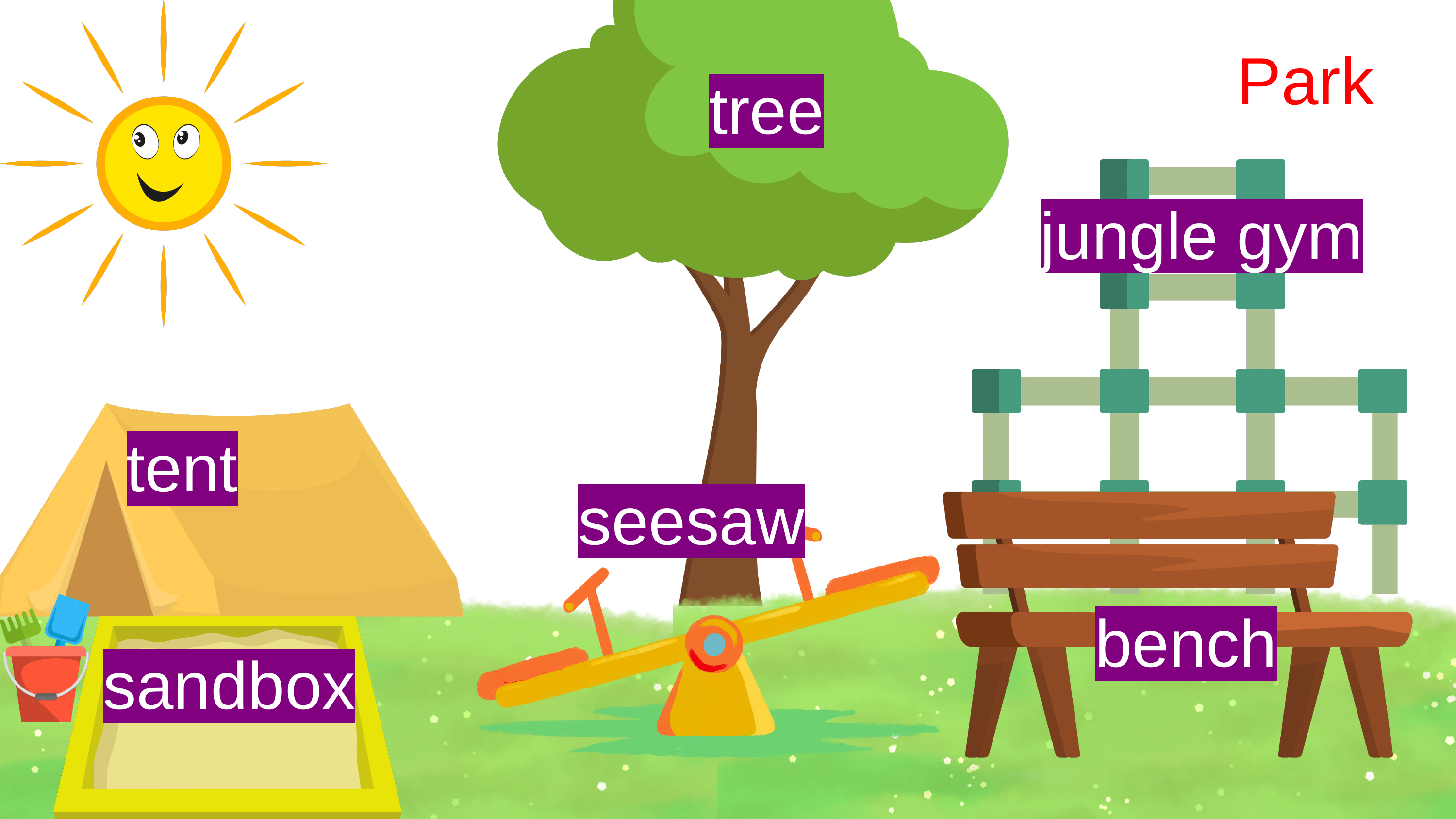

Park
tree

jungle gym

tent

seesaw

bench

sandbox